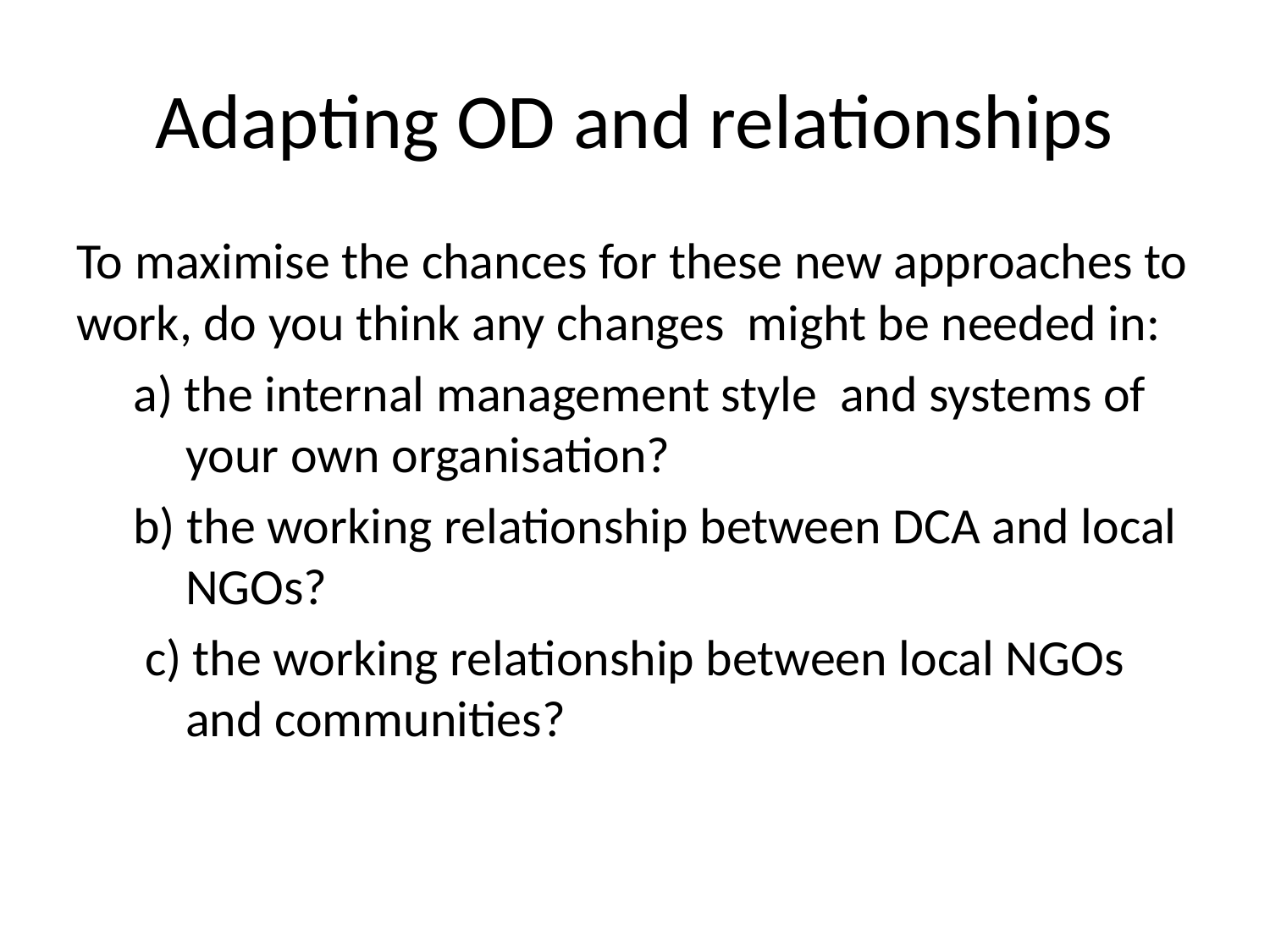

# Adapting OD and relationships
To maximise the chances for these new approaches to work, do you think any changes  might be needed in:
     a) the internal management style  and systems of your own organisation?
     b) the working relationship between DCA and local NGOs?
      c) the working relationship between local NGOs and communities?